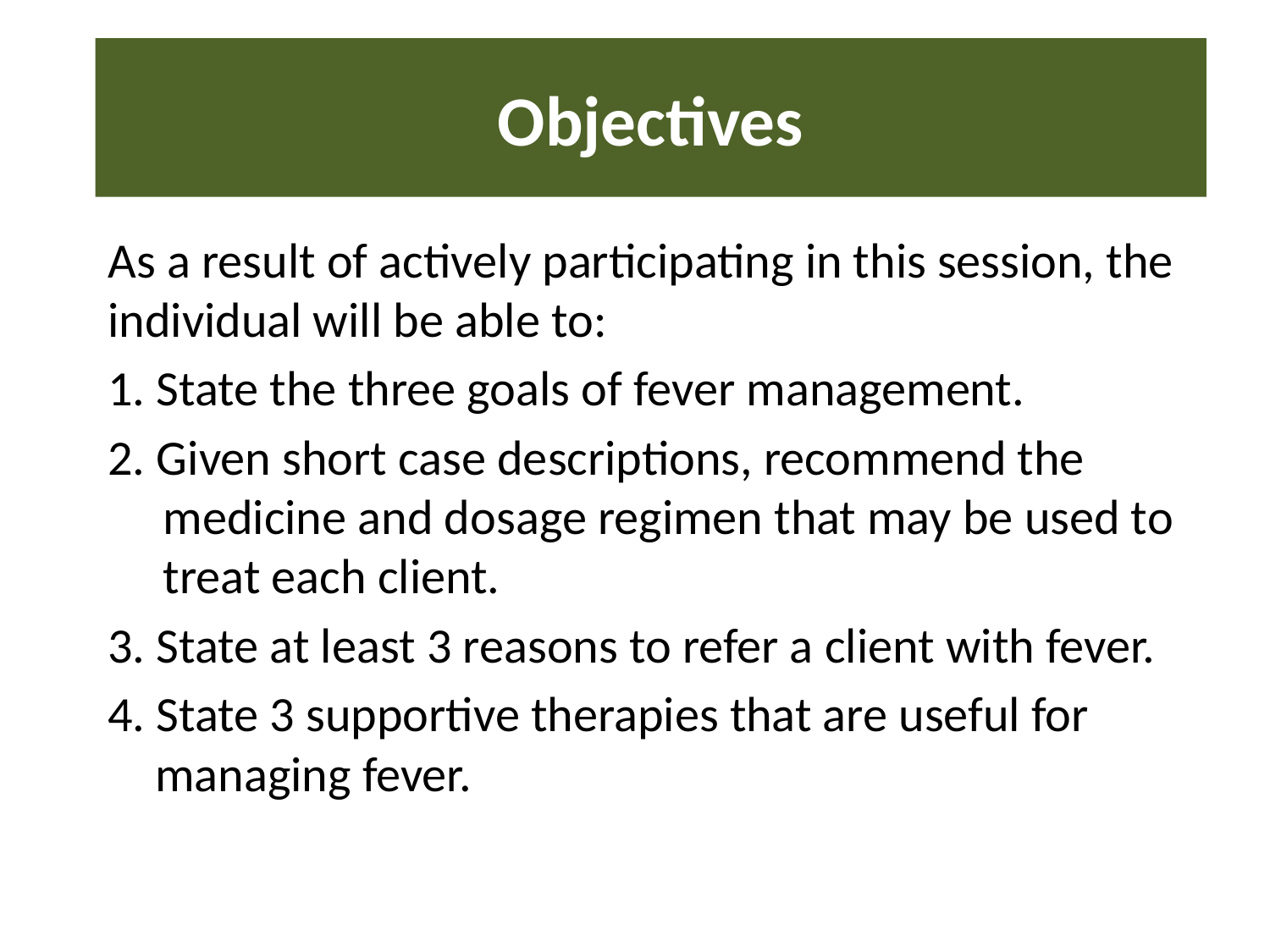

# Objectives
As a result of actively participating in this session, the individual will be able to:
1. State the three goals of fever management.
2. Given short case descriptions, recommend the medicine and dosage regimen that may be used to treat each client.
3. State at least 3 reasons to refer a client with fever.
4. State 3 supportive therapies that are useful for managing fever.